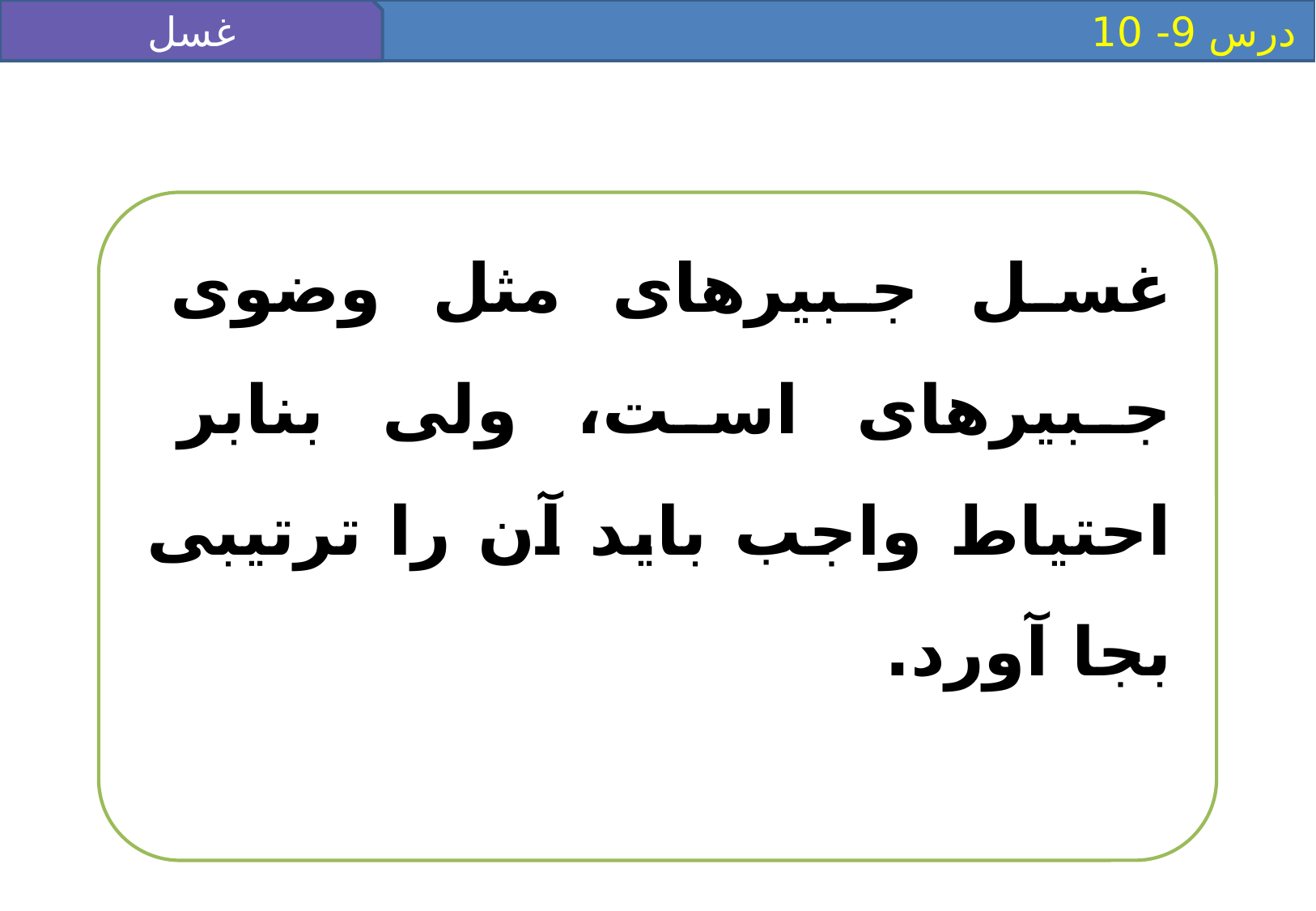

غسل
 درس 9- 10

غسل جبيره‏اى مثل وضوى جبيره‏اى است، ولى بنابر احتياط واجب بايد آن را ترتيبى بجا آورد.